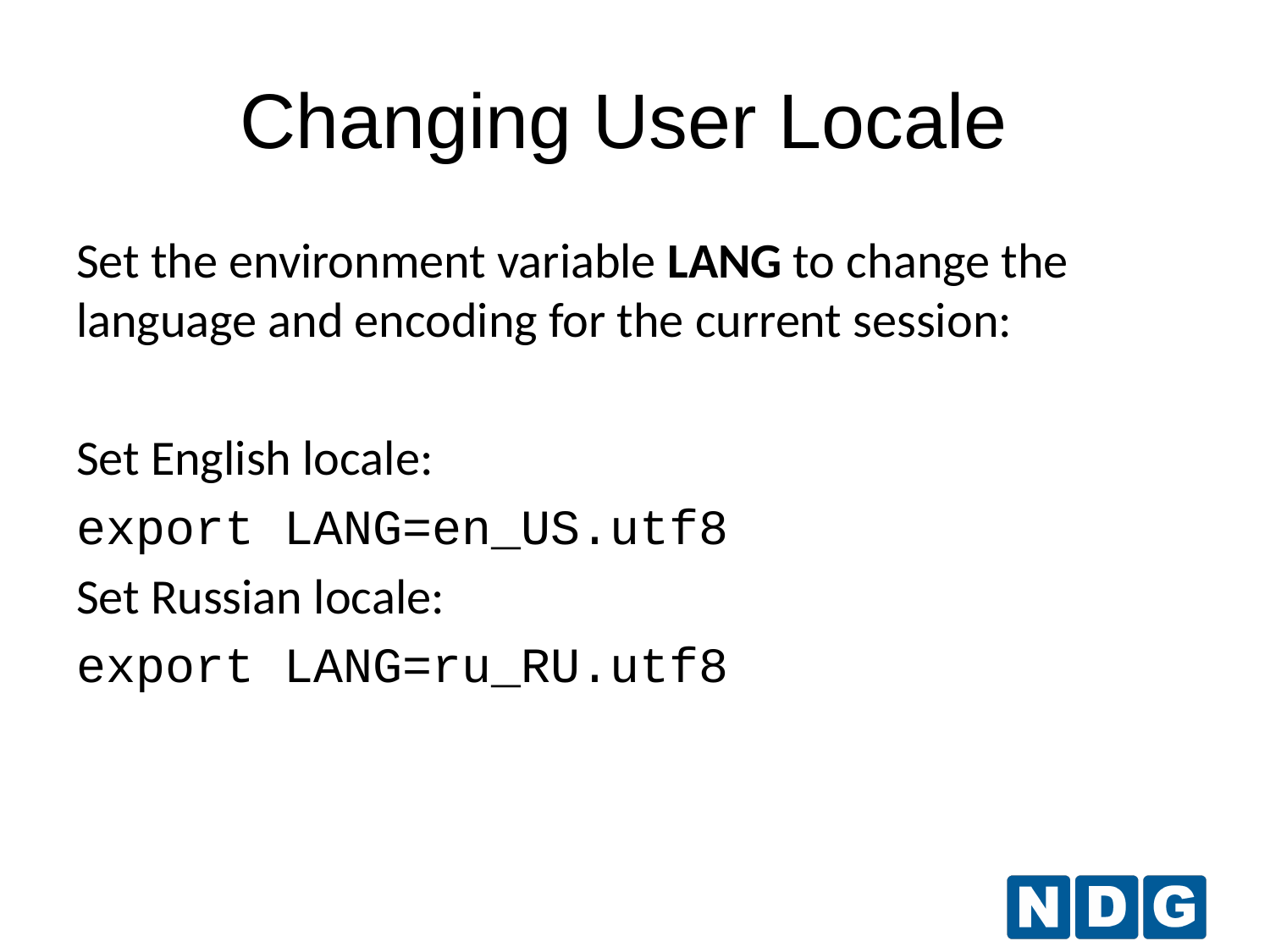

Changing User Locale
Set the environment variable LANG to change the language and encoding for the current session:

Set English locale:
export LANG=en_US.utf8
Set Russian locale:
export LANG=ru_RU.utf8